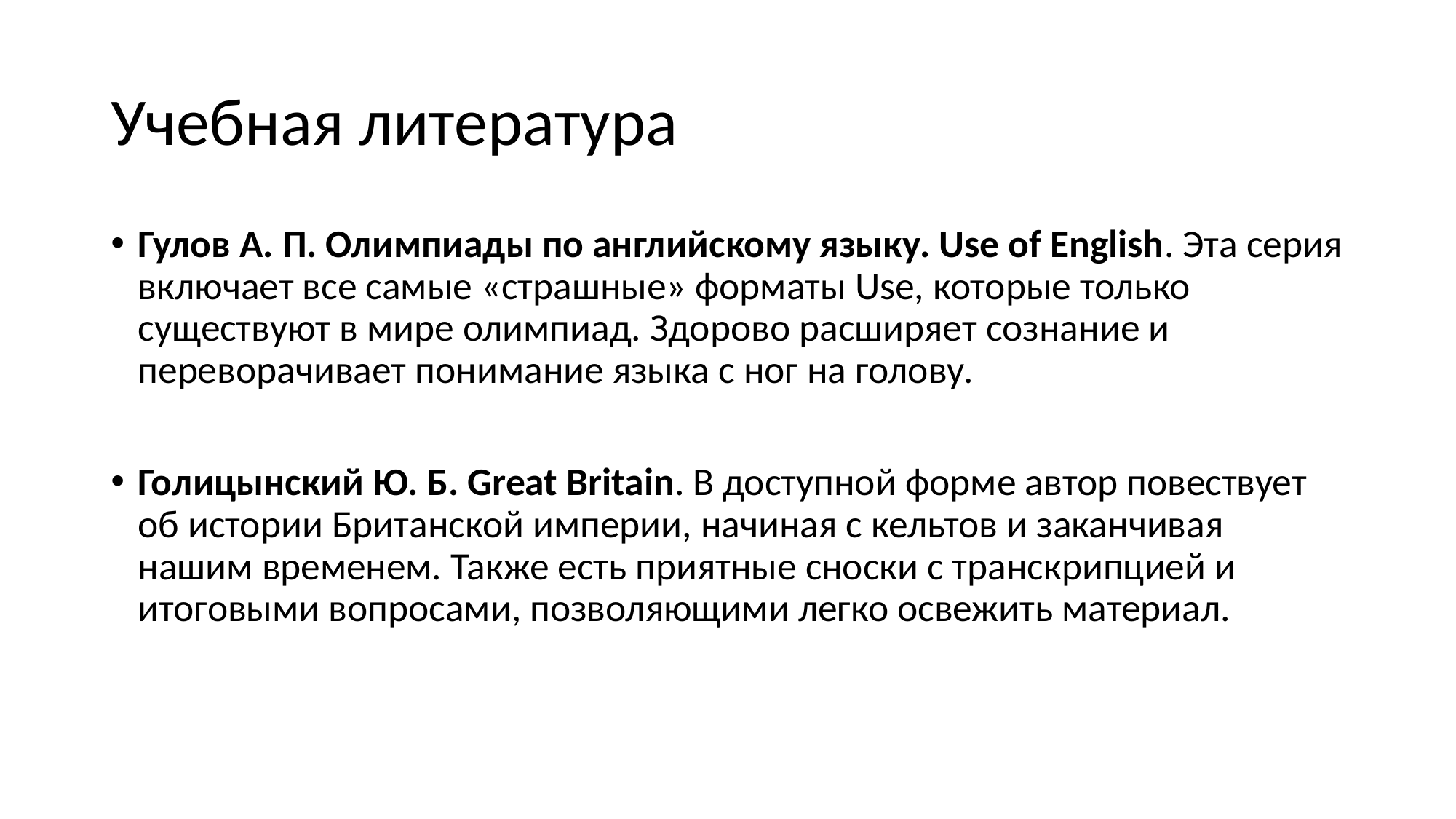

# Учебная литература
Гулов А. П. Олимпиады по английскому языку. Use of English. Эта серия включает все самые «страшные» форматы Use, которые только существуют в мире олимпиад. Здорово расширяет сознание и переворачивает понимание языка с ног на голову.

Голицынский Ю. Б. Great Britain. В доступной форме автор повествует об истории Британской империи, начиная с кельтов и заканчивая нашим временем. Также есть приятные сноски с транскрипцией и итоговыми вопросами, позволяющими легко освежить материал.